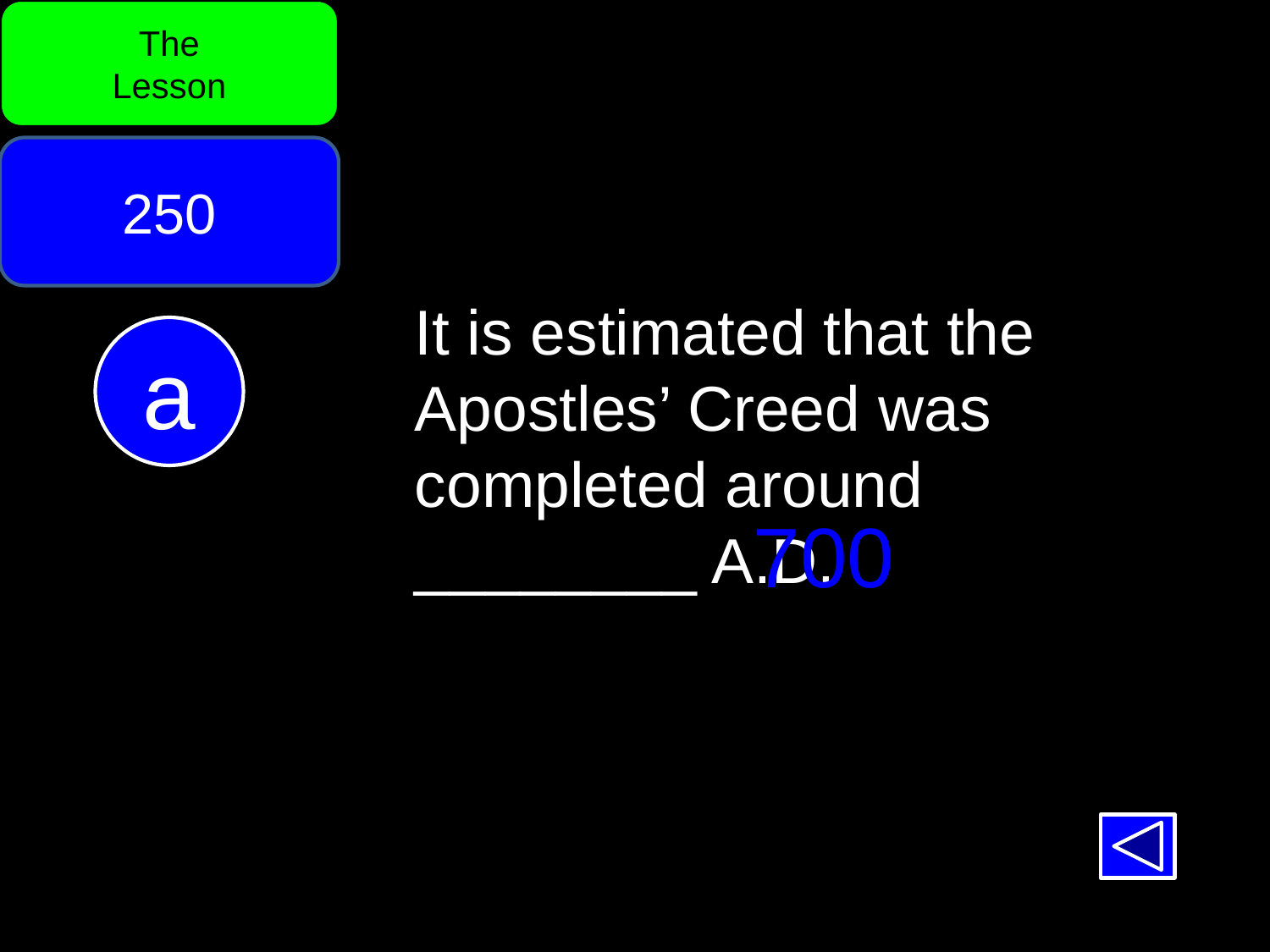

The
Lesson
250
It is estimated that the Apostles’ Creed was completed around ________ A.D.
a
700